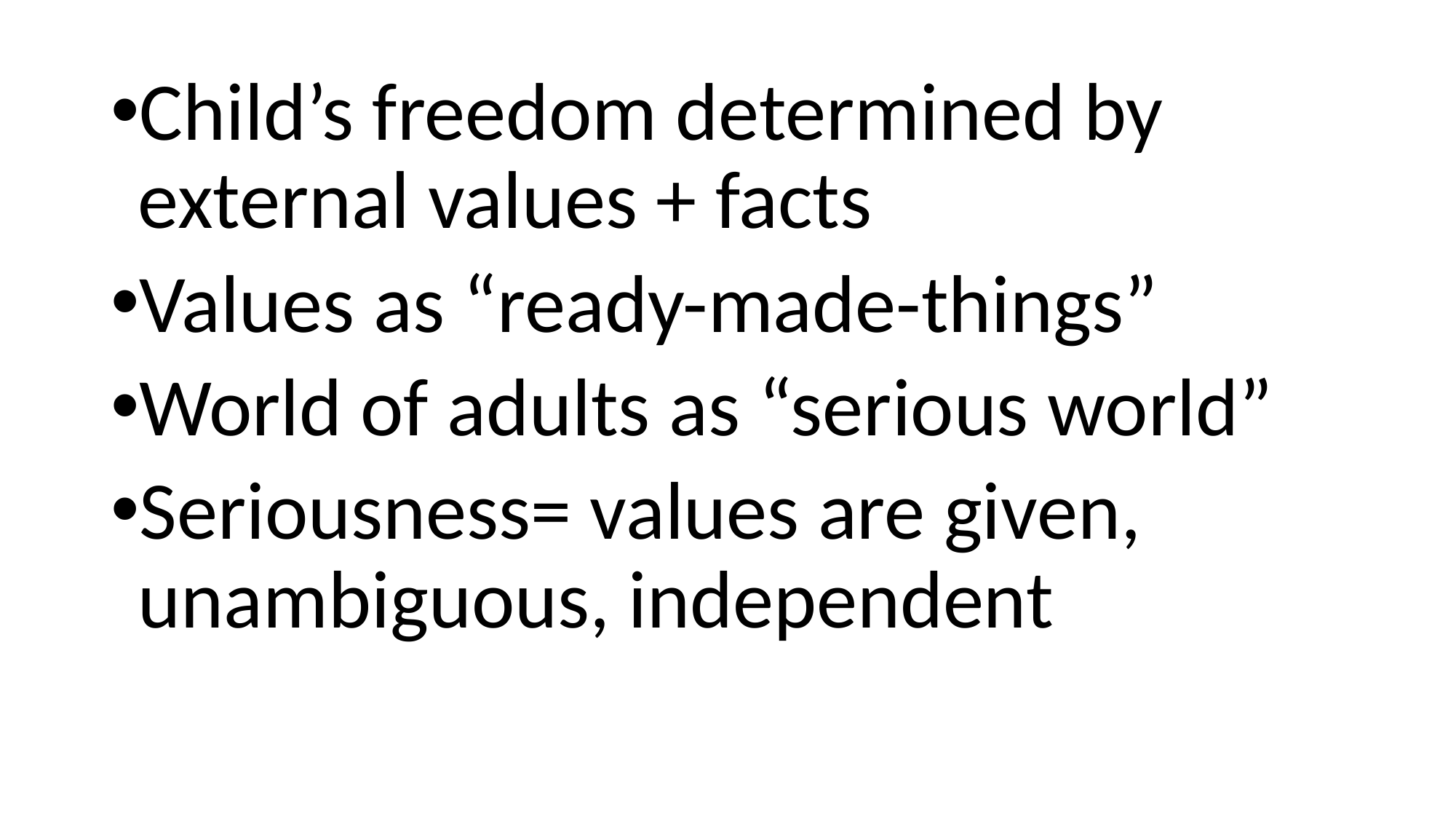

Child’s freedom determined by external values + facts
Values as “ready-made-things”
World of adults as “serious world”
Seriousness= values are given, unambiguous, independent